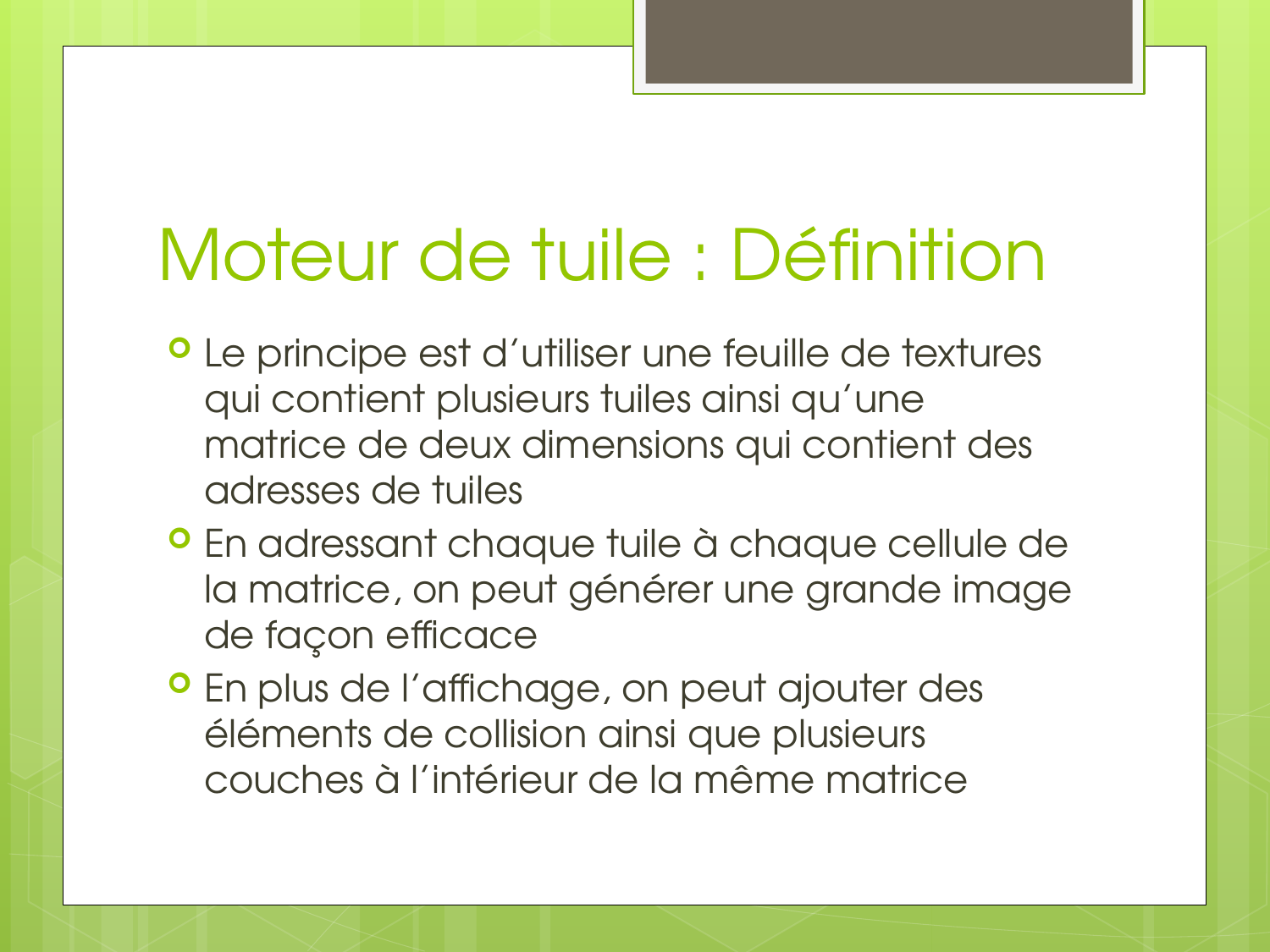

# Moteur de tuile : Définition
Le principe est d’utiliser une feuille de textures qui contient plusieurs tuiles ainsi qu’une matrice de deux dimensions qui contient des adresses de tuiles
En adressant chaque tuile à chaque cellule de la matrice, on peut générer une grande image de façon efficace
En plus de l’affichage, on peut ajouter des éléments de collision ainsi que plusieurs couches à l’intérieur de la même matrice